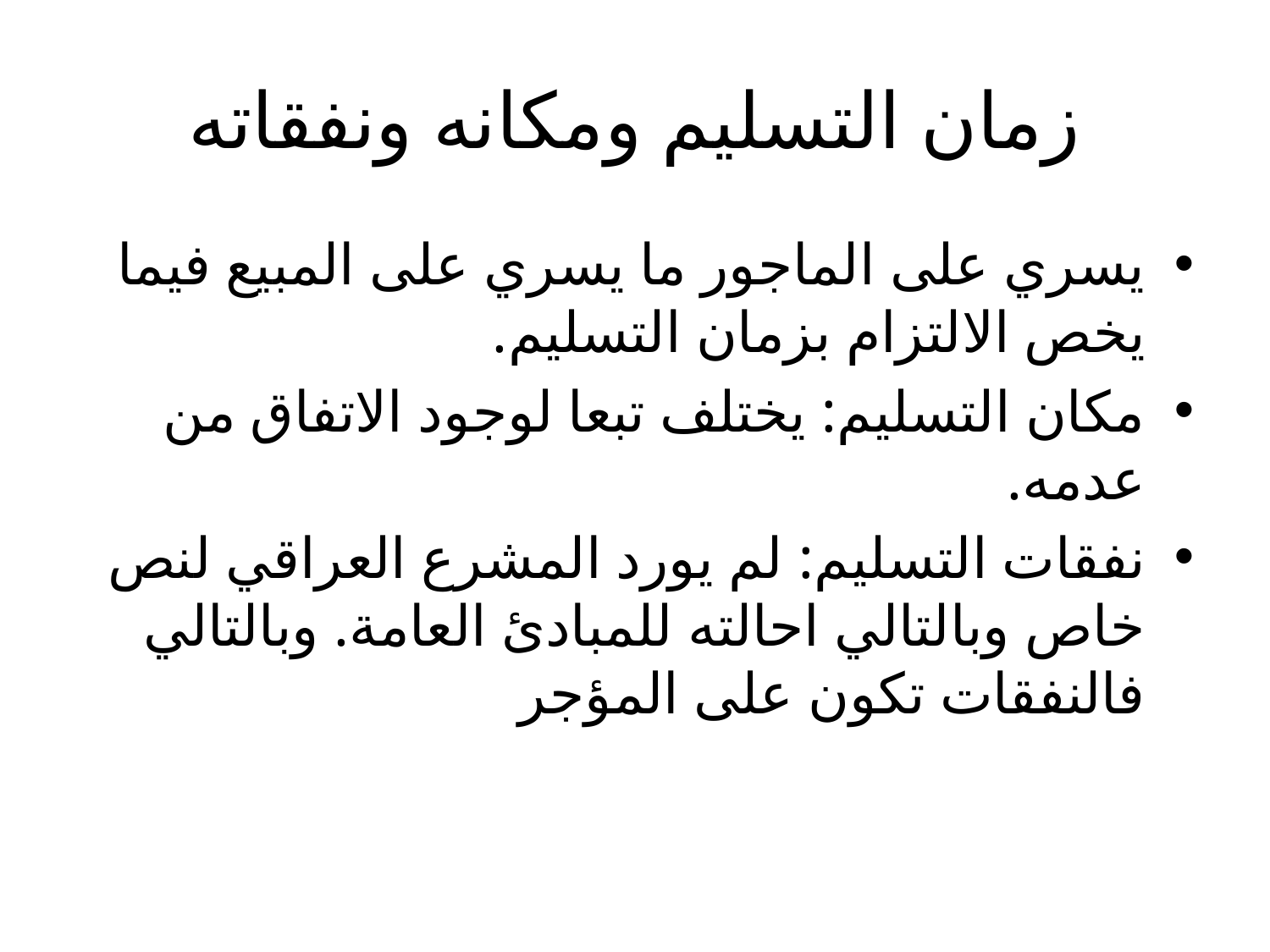

# زمان التسليم ومكانه ونفقاته
يسري على الماجور ما يسري على المبيع فيما يخص الالتزام بزمان التسليم.
مكان التسليم: يختلف تبعا لوجود الاتفاق من عدمه.
نفقات التسليم: لم يورد المشرع العراقي لنص خاص وبالتالي احالته للمبادئ العامة. وبالتالي فالنفقات تكون على المؤجر